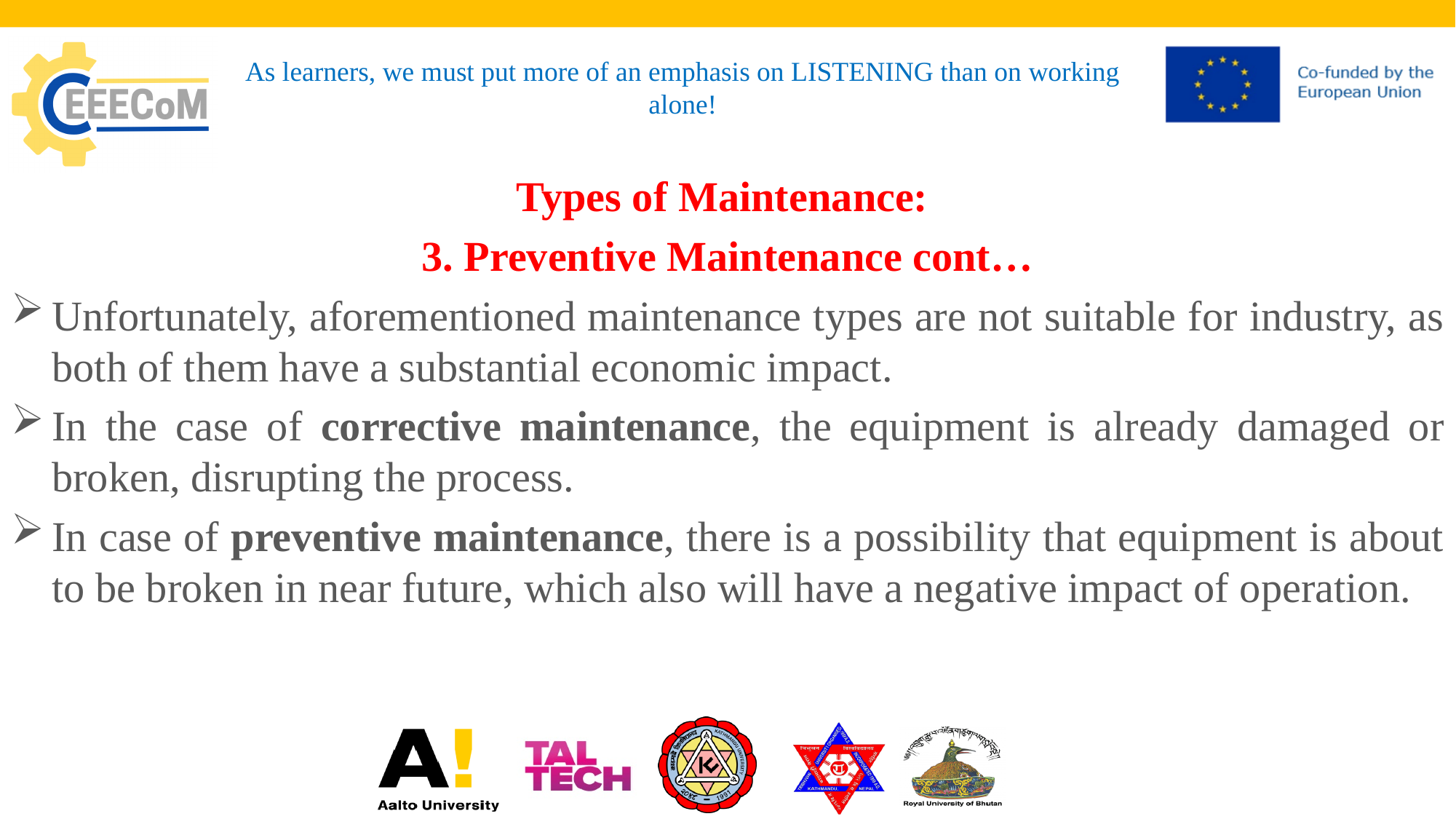

# As learners, we must put more of an emphasis on LISTENING than on working alone!
Types of Maintenance:
3. Preventive Maintenance cont…
Unfortunately, aforementioned maintenance types are not suitable for industry, as both of them have a substantial economic impact.
In the case of corrective maintenance, the equipment is already damaged or broken, disrupting the process.
In case of preventive maintenance, there is a possibility that equipment is about to be broken in near future, which also will have a negative impact of operation.